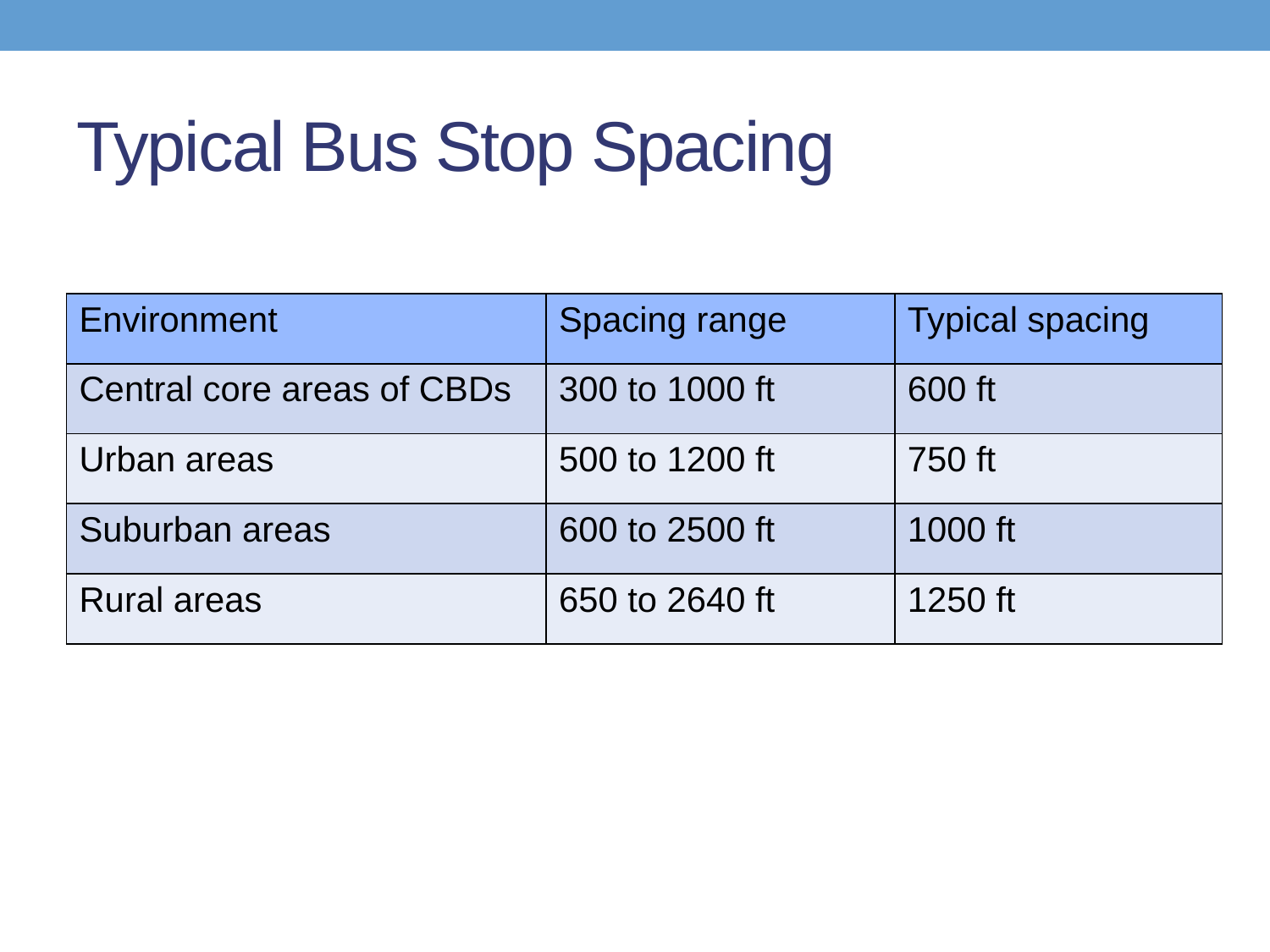

# Typical Bus Stop Spacing
| Environment | Spacing range | Typical spacing |
| --- | --- | --- |
| Central core areas of CBDs | 300 to 1000 ft | 600 ft |
| Urban areas | 500 to 1200 ft | 750 ft |
| Suburban areas | 600 to 2500 ft | 1000 ft |
| Rural areas | 650 to 2640 ft | 1250 ft |